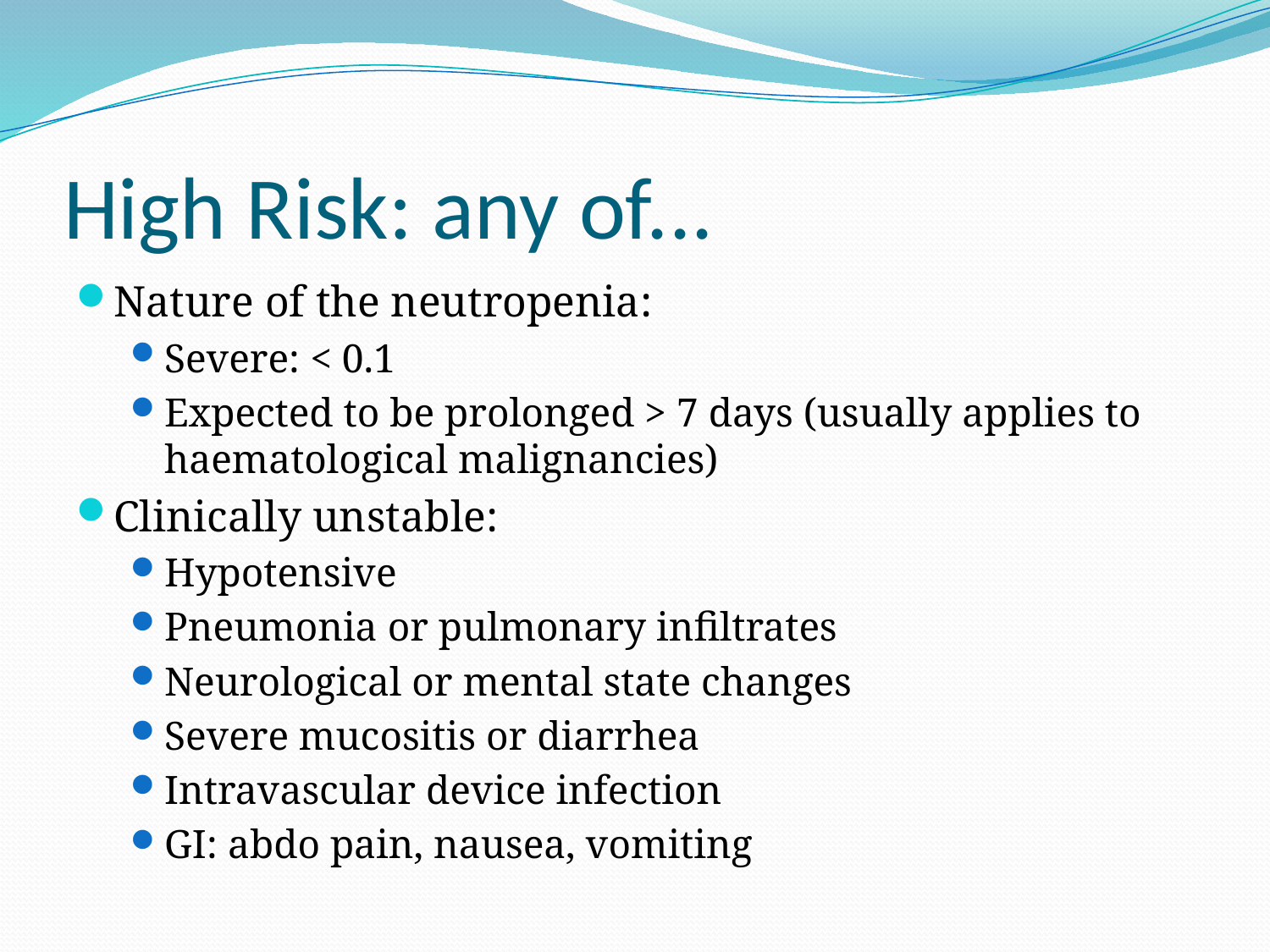

# High Risk: any of...
Nature of the neutropenia:
Severe: < 0.1
Expected to be prolonged > 7 days (usually applies to haematological malignancies)
Clinically unstable:
Hypotensive
Pneumonia or pulmonary infiltrates
Neurological or mental state changes
Severe mucositis or diarrhea
Intravascular device infection
GI: abdo pain, nausea, vomiting